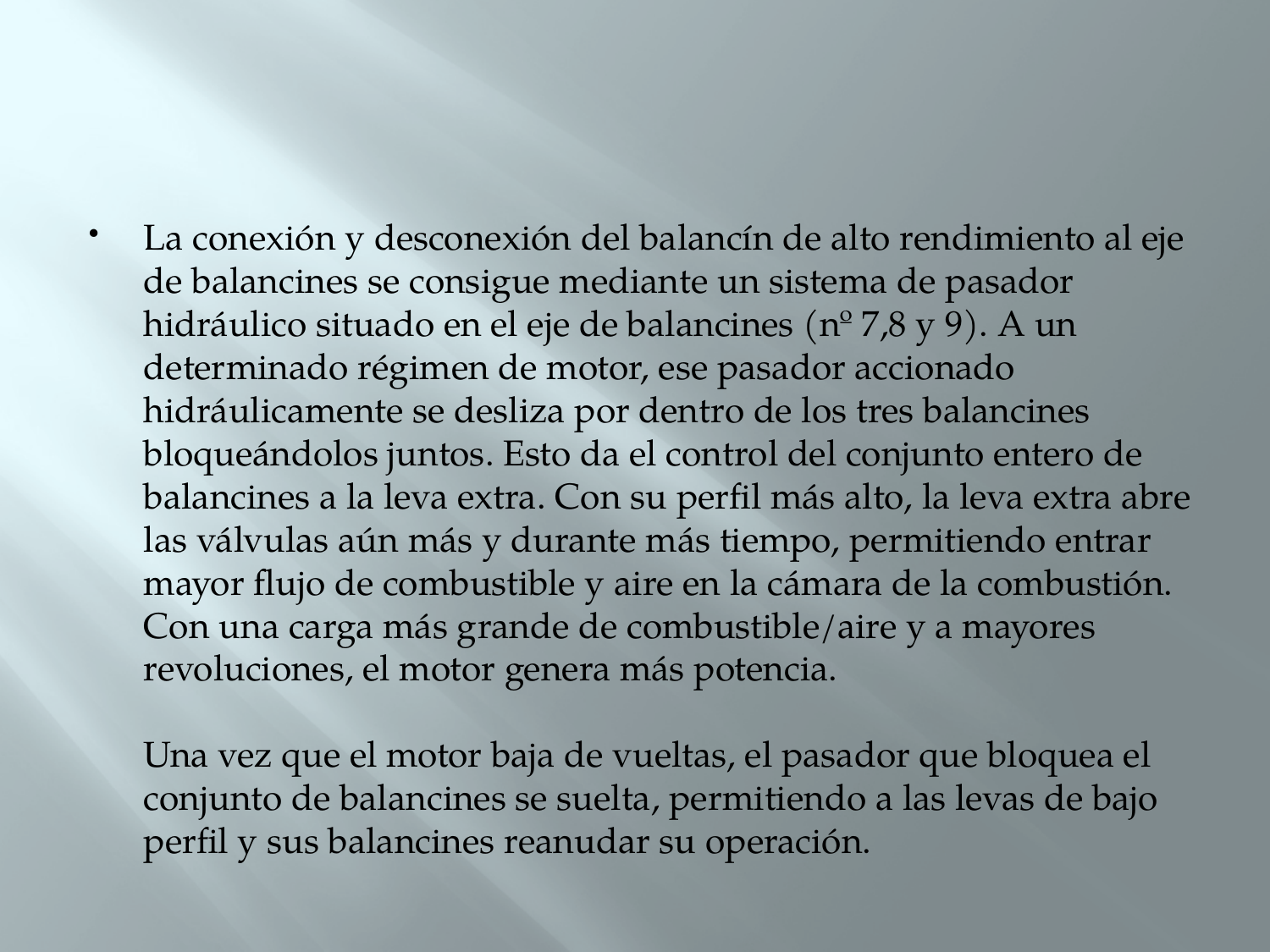

La conexión y desconexión del balancín de alto rendimiento al eje de balancines se consigue mediante un sistema de pasador hidráulico situado en el eje de balancines (nº 7,8 y 9). A un determinado régimen de motor, ese pasador accionado hidráulicamente se desliza por dentro de los tres balancines bloqueándolos juntos. Esto da el control del conjunto entero de balancines a la leva extra. Con su perfil más alto, la leva extra abre las válvulas aún más y durante más tiempo, permitiendo entrar mayor flujo de combustible y aire en la cámara de la combustión. Con una carga más grande de combustible/aire y a mayores revoluciones, el motor genera más potencia.
Una vez que el motor baja de vueltas, el pasador que bloquea el conjunto de balancines se suelta, permitiendo a las levas de bajo perfil y sus balancines reanudar su operación.